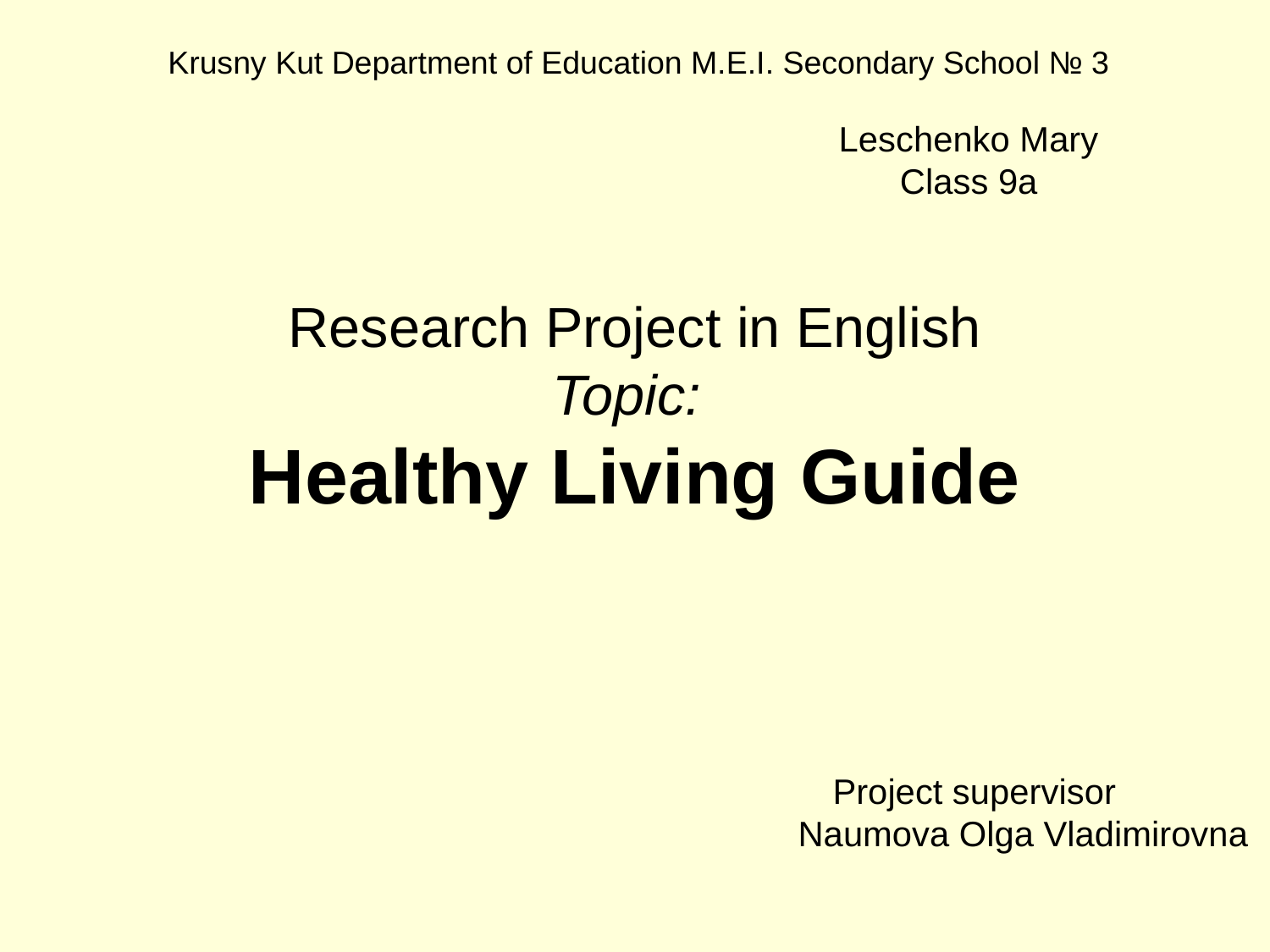

Krusny Kut Department of Education M.E.I. Secondary School № 3
Leschenko Mary
Class 9a

Research Project in English
Topic:
Healthy Living Guide
Project supervisor
          Naumova Olga Vladimirovna